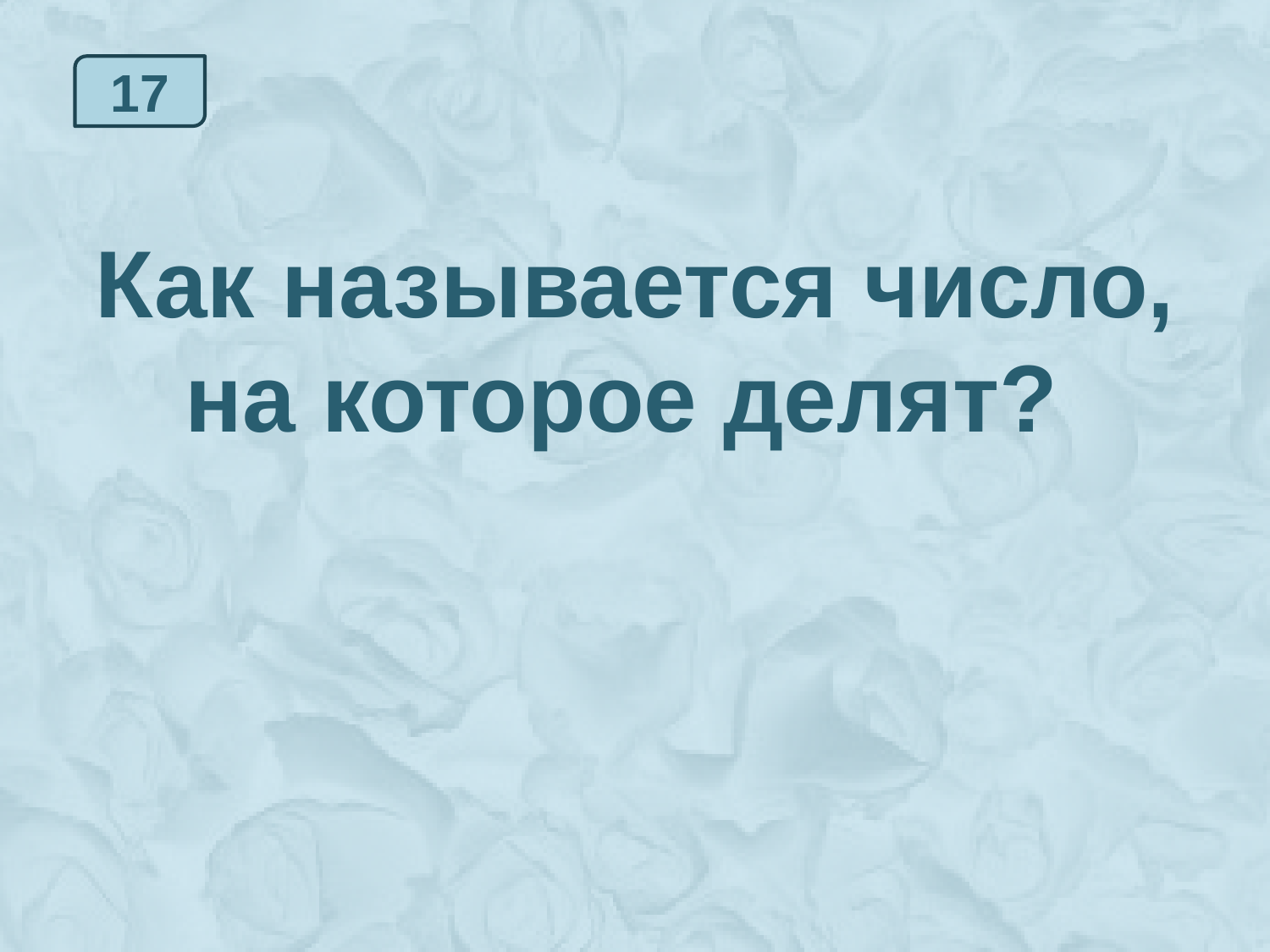

17
Как называется число, на которое делят?